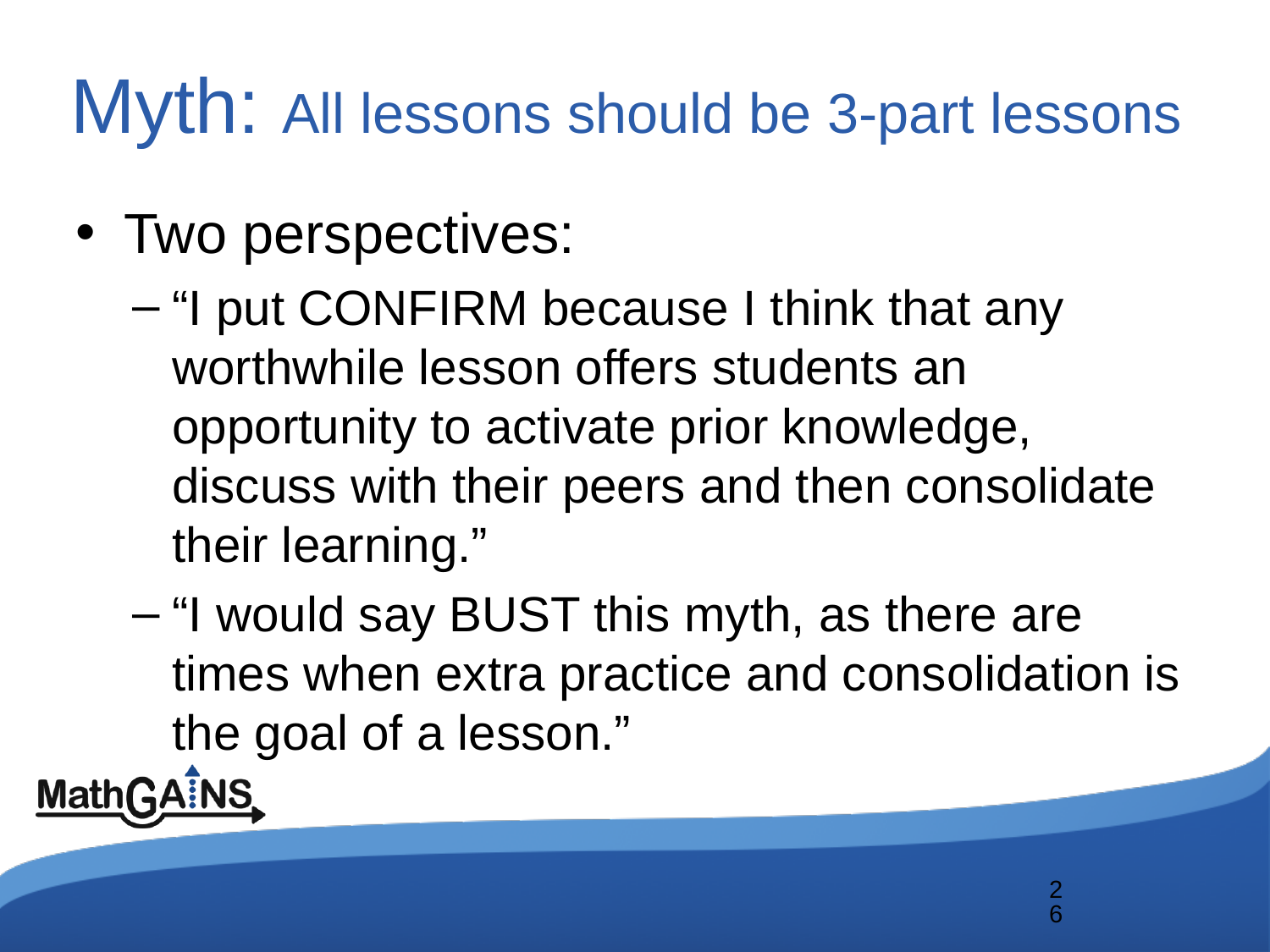

# Myth: All lessons should be 3-part lessons
Two perspectives:
“I put CONFIRM because I think that any worthwhile lesson offers students an opportunity to activate prior knowledge, discuss with their peers and then consolidate their learning.”
“I would say BUST this myth, as there are times when extra practice and consolidation is the goal of a lesson.”

26